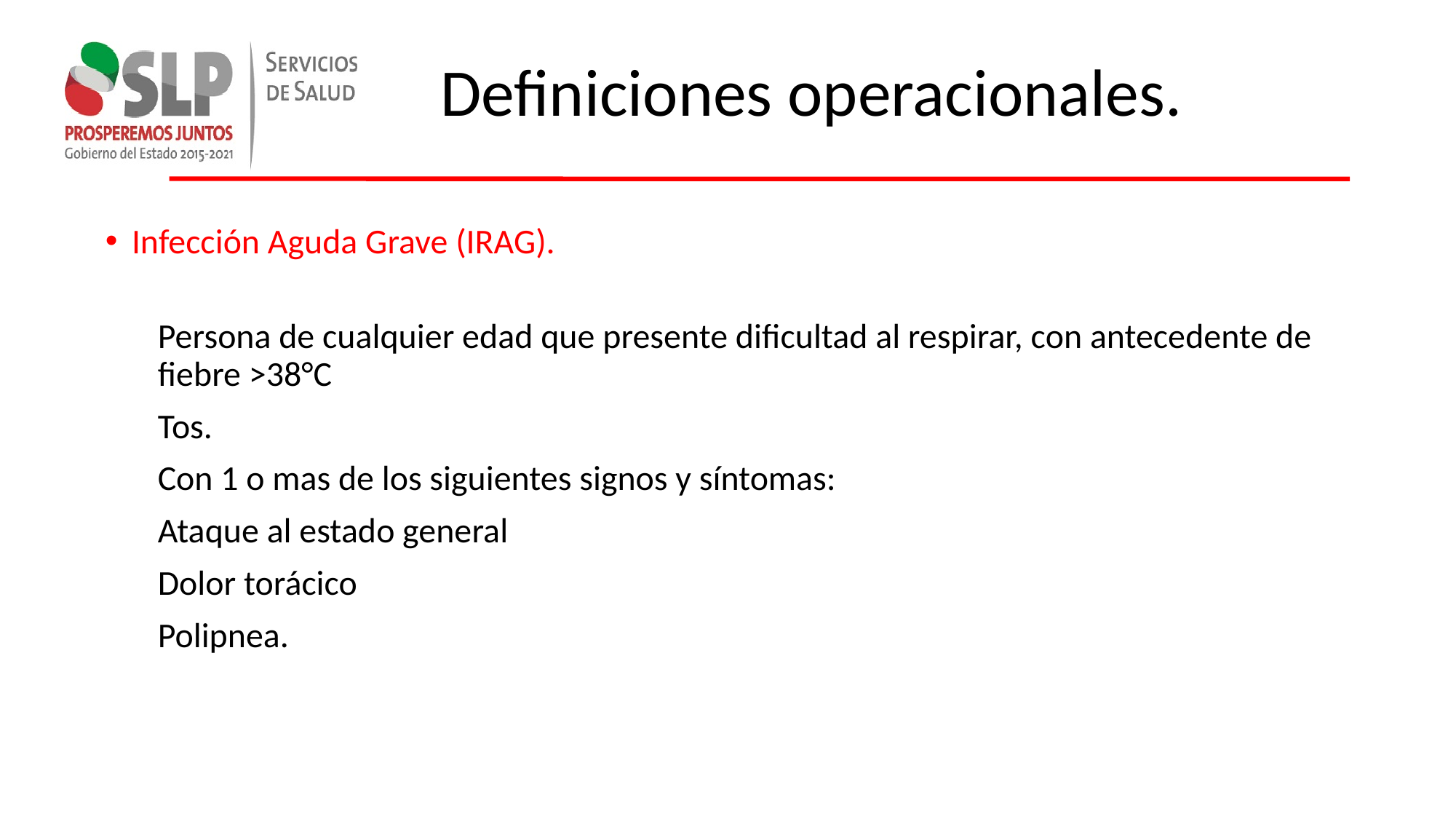

# Definiciones operacionales.
Infección Aguda Grave (IRAG).

Persona de cualquier edad que presente dificultad al respirar, con antecedente de fiebre >38°C
	Tos.
	Con 1 o mas de los siguientes signos y síntomas:
	Ataque al estado general
	Dolor torácico
	Polipnea.